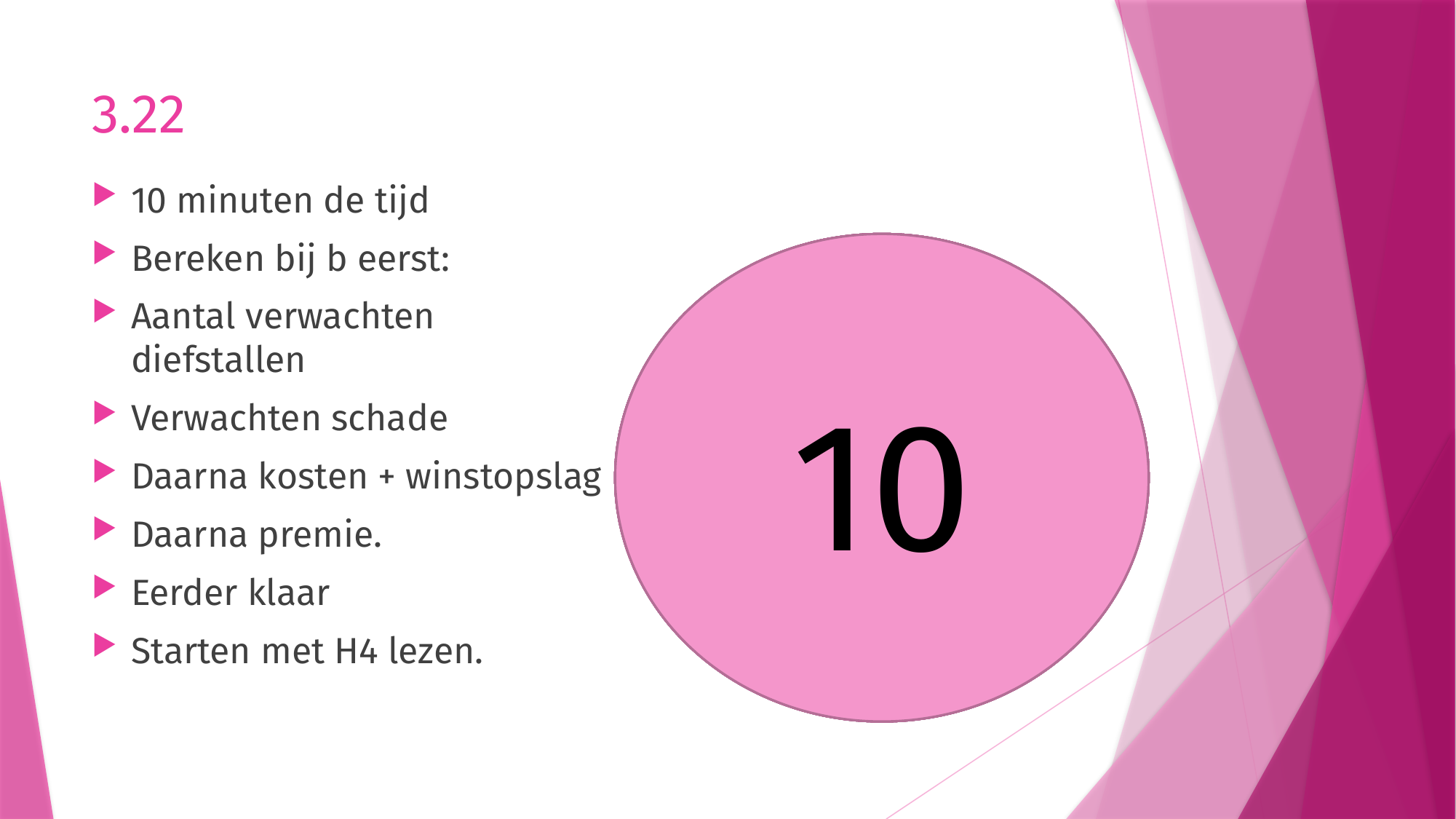

# 3.22
10 minuten de tijd
Bereken bij b eerst:
Aantal verwachten diefstallen
Verwachten schade
Daarna kosten + winstopslag
Daarna premie.
Eerder klaar
Starten met H4 lezen.
10
9
8
5
6
7
4
3
1
2